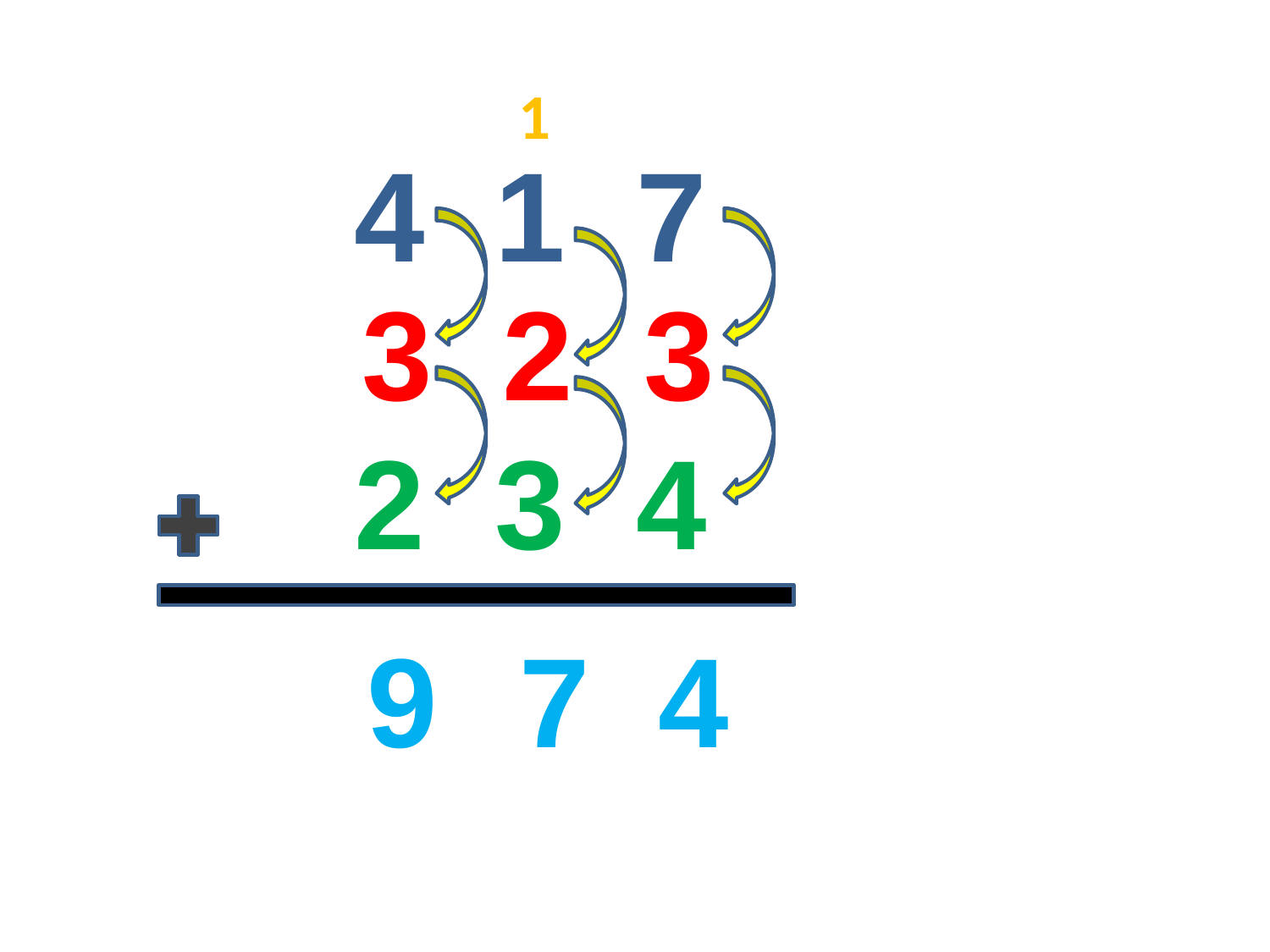

1
4  1  7

 3  2  3

2  3  4

9
7
4